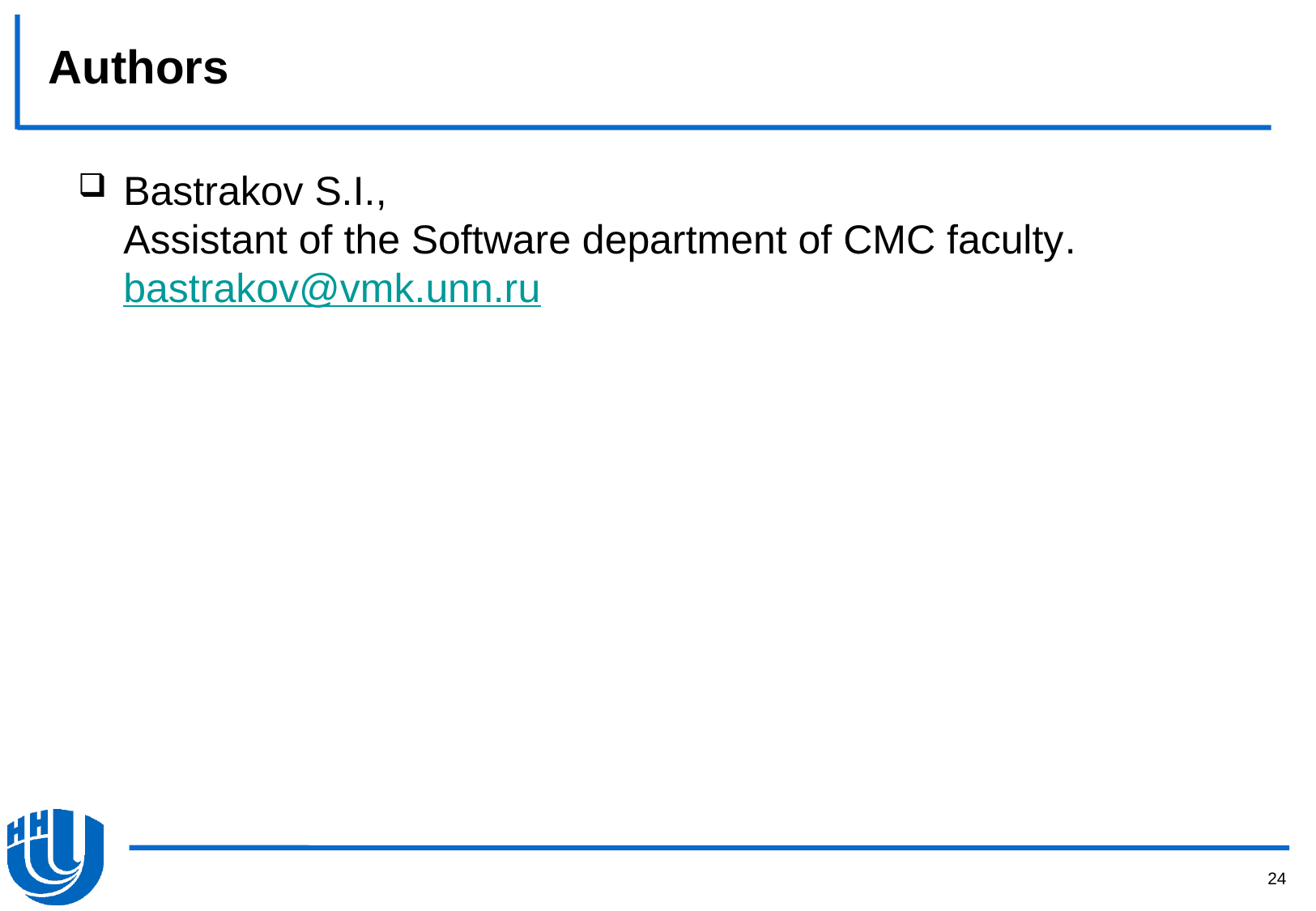

# Authors
Bastrakov S.I.,
Assistant of the Software department of CMC faculty.
bastrakov@vmk.unn.ru
24